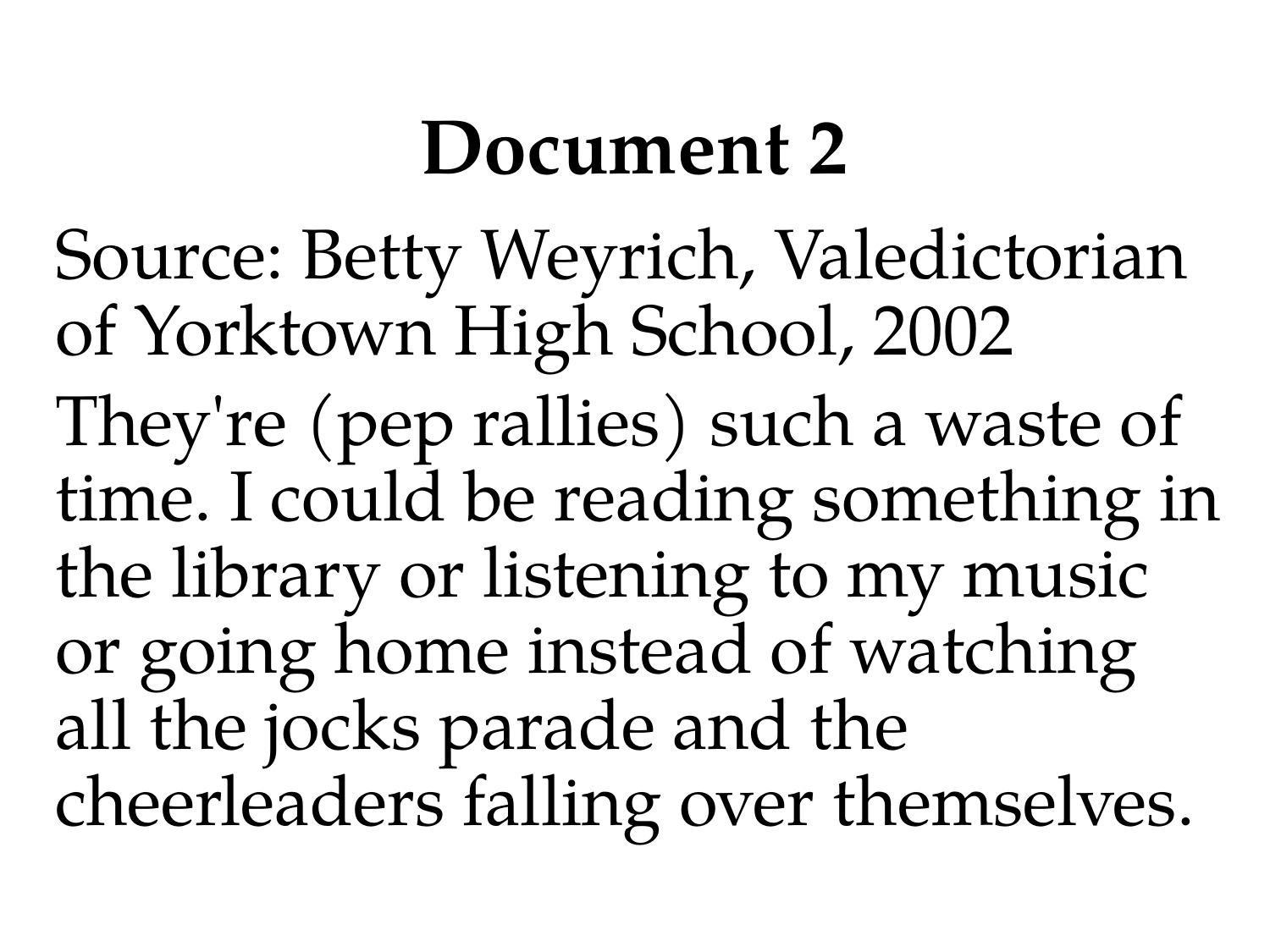

# Document 2
Source: Betty Weyrich, Valedictorian of Yorktown High School, 2002
They're (pep rallies) such a waste of time. I could be reading something in the library or listening to my music or going home instead of watching all the jocks parade and the cheerleaders falling over themselves.